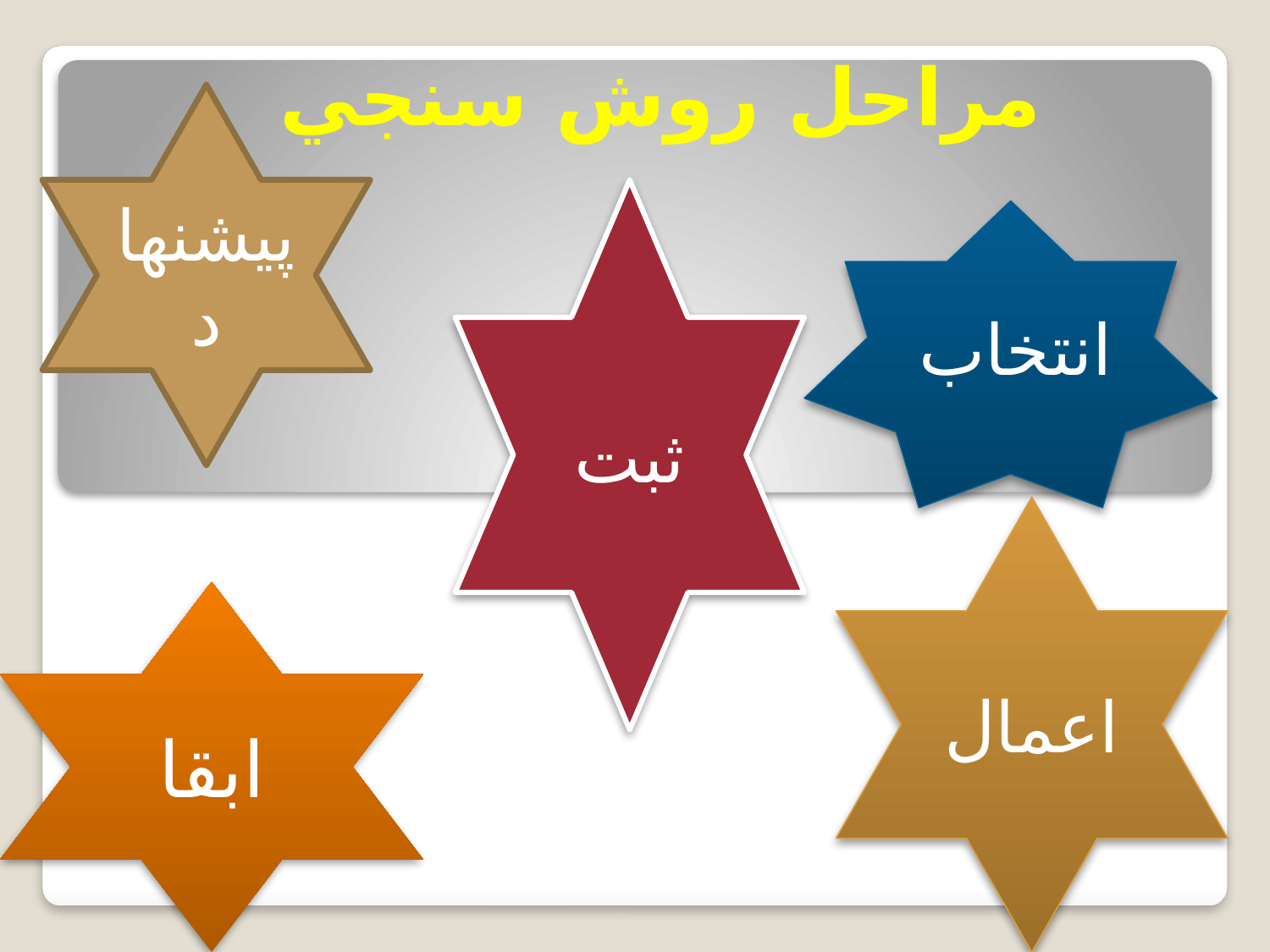

# مراحل روش سنجي
پيشنهاد

ثبت
 انتخاب
اعمال
ابقا